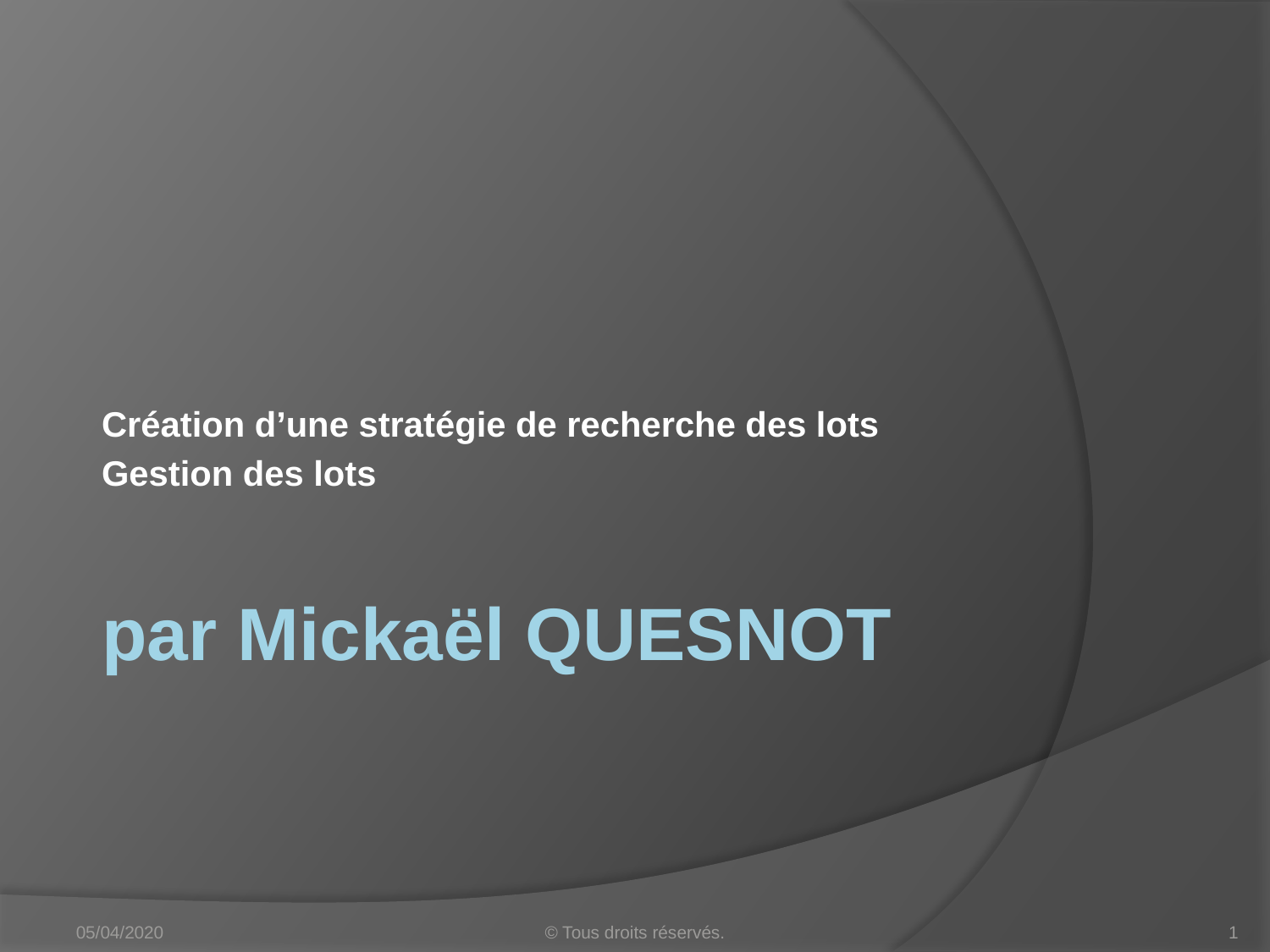

Création d’une stratégie de recherche des lots
Gestion des lots
# par Mickaël QUESNOT
05/04/2020
© Tous droits réservés.
1